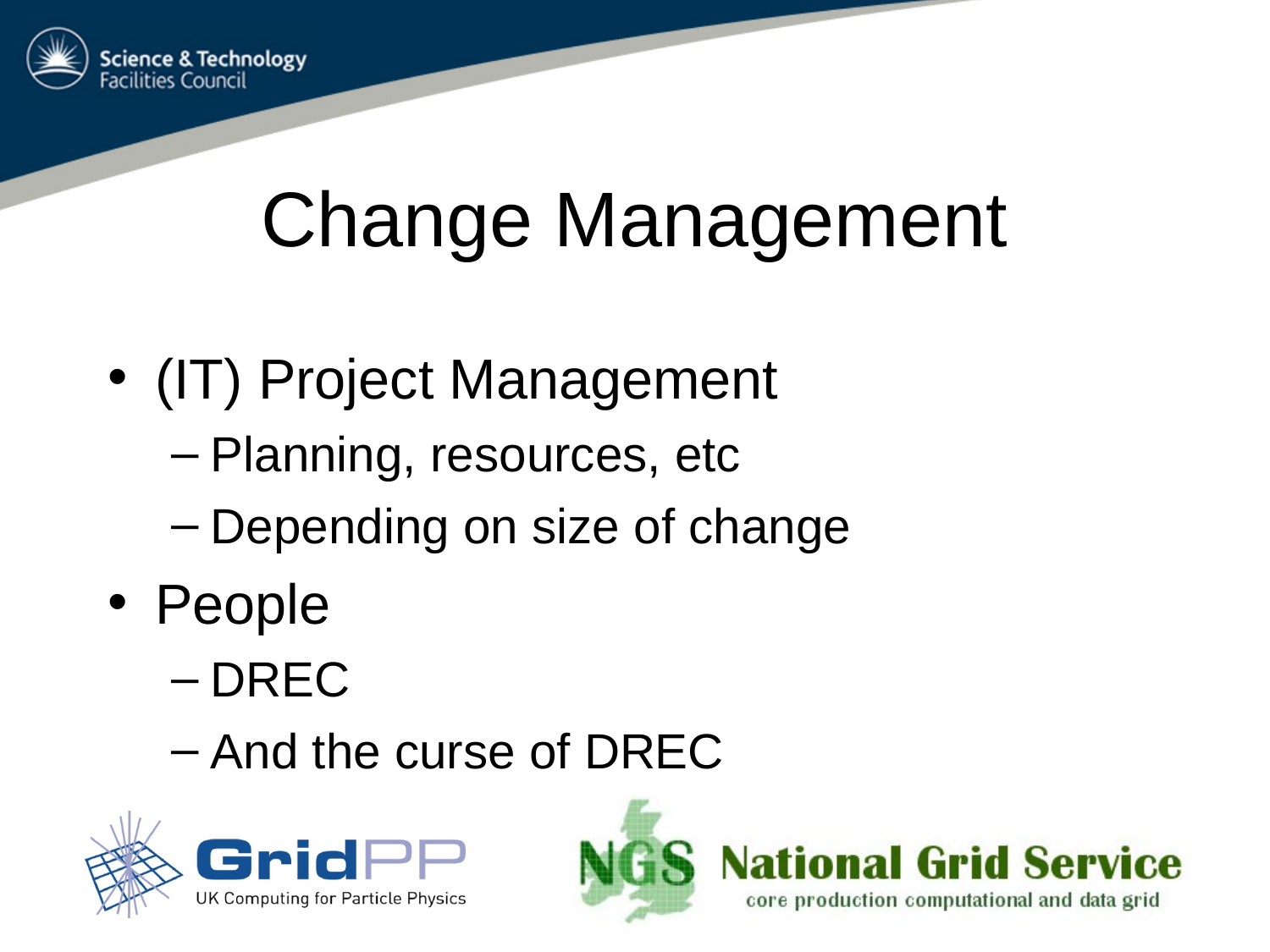

# Change Management
(IT) Project Management
Planning, resources, etc
Depending on size of change
People
DREC
And the curse of DREC